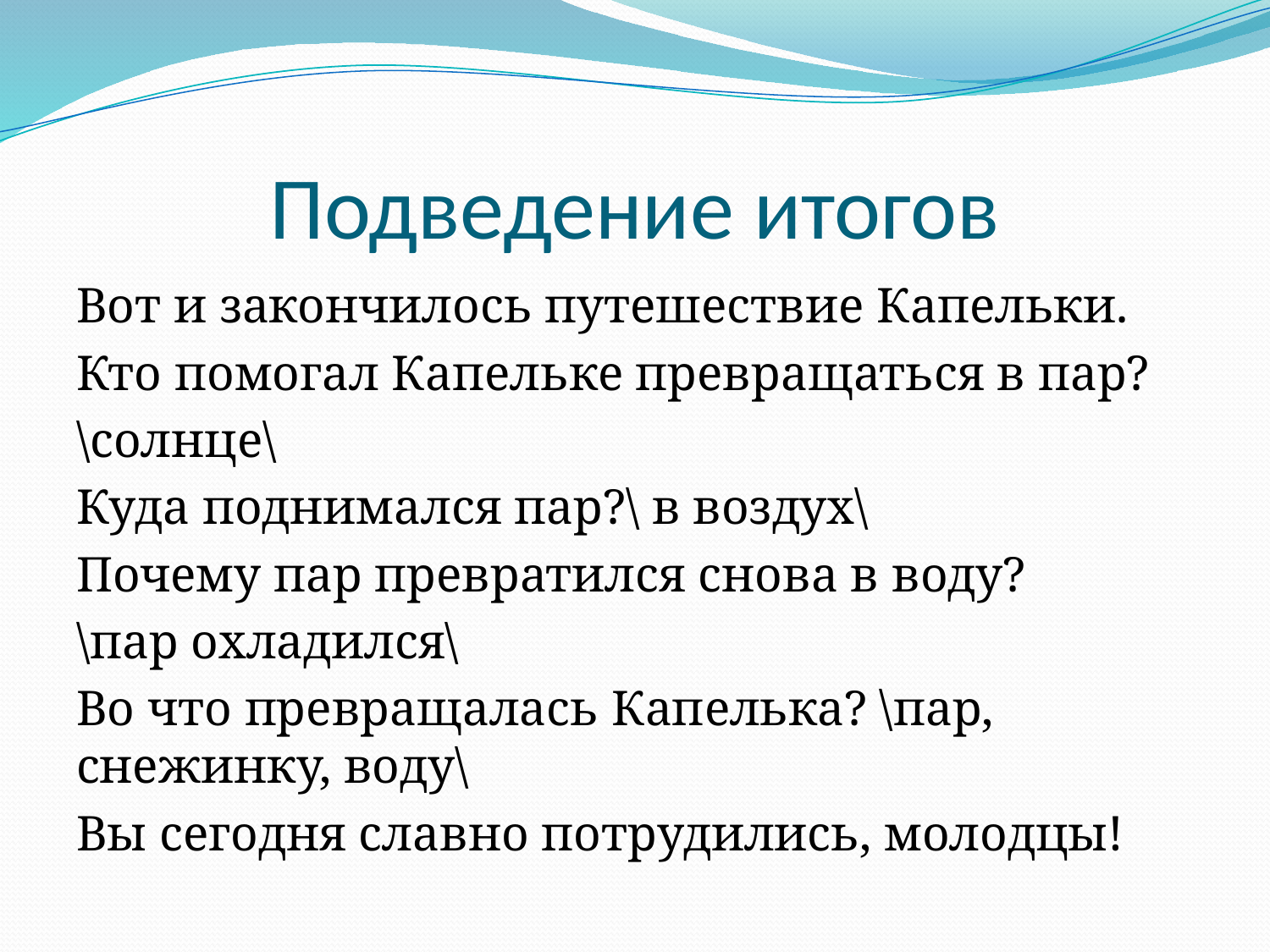

# Подведение итогов
Вот и закончилось путешествие Капельки.
Кто помогал Капельке превращаться в пар?
\солнце\
Куда поднимался пар?\ в воздух\
Почему пар превратился снова в воду?
\пар охладился\
Во что превращалась Капелька? \пар, снежинку, воду\
Вы сегодня славно потрудились, молодцы!